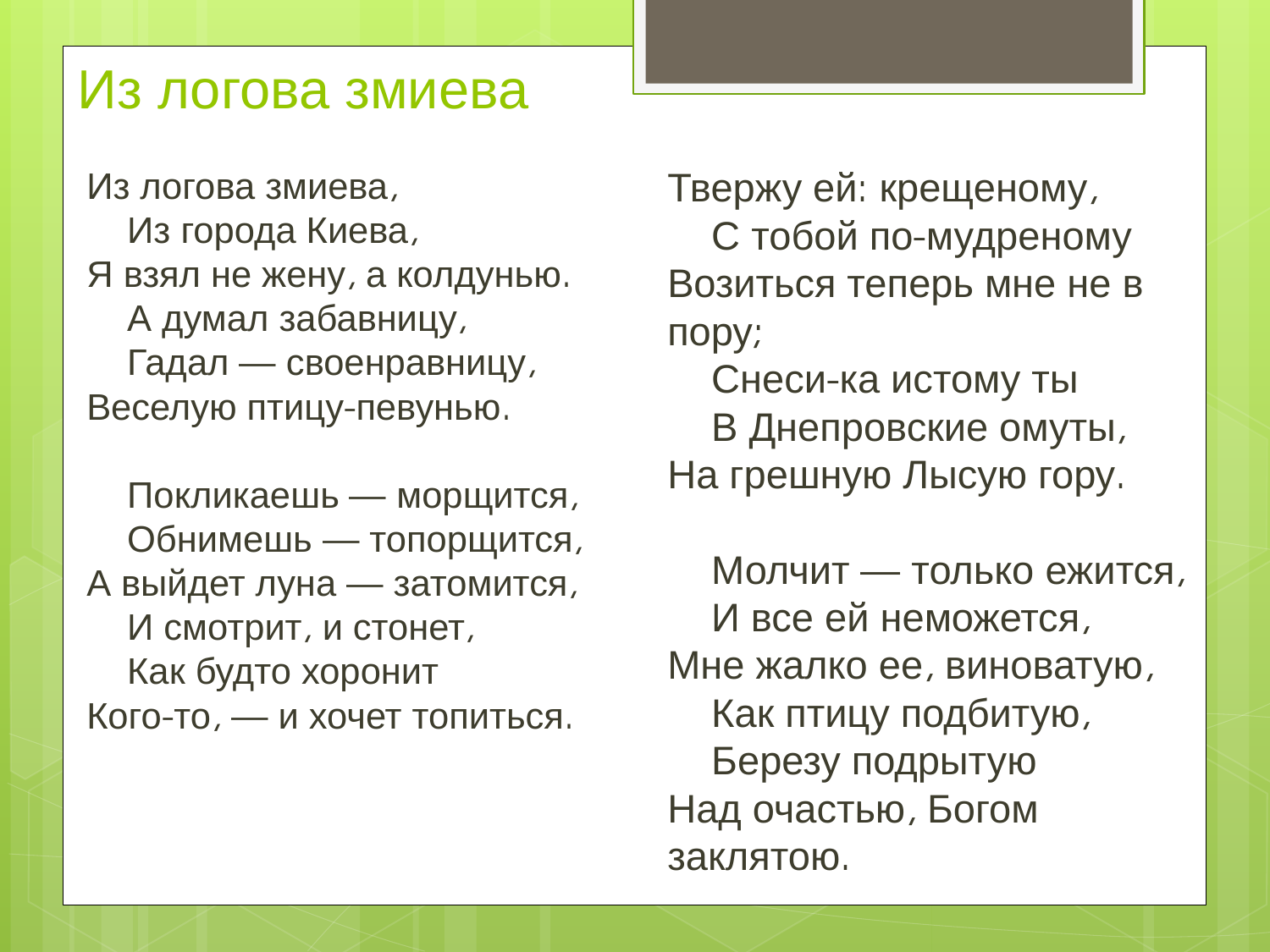

# Из логова змиева
Из логова змиева,
    Из города Киева,
Я взял не жену, а колдунью.
    А думал забавницу,
    Гадал — своенравницу,
Веселую птицу-певунью.
    Покликаешь — морщится,
    Обнимешь — топорщится,
А выйдет луна — затомится,
    И смотрит, и стонет,
    Как будто хоронит
Кого-то, — и хочет топиться.
Твержу ей: крещеному,
    С тобой по-мудреному
Возиться теперь мне не в пору;
    Снеси-ка истому ты
    В Днепровские омуты,
На грешную Лысую гору.
    Молчит — только ежится,
    И все ей неможется,
Мне жалко ее, виноватую,
    Как птицу подбитую,
    Березу подрытую
Над очастью, Богом заклятою.